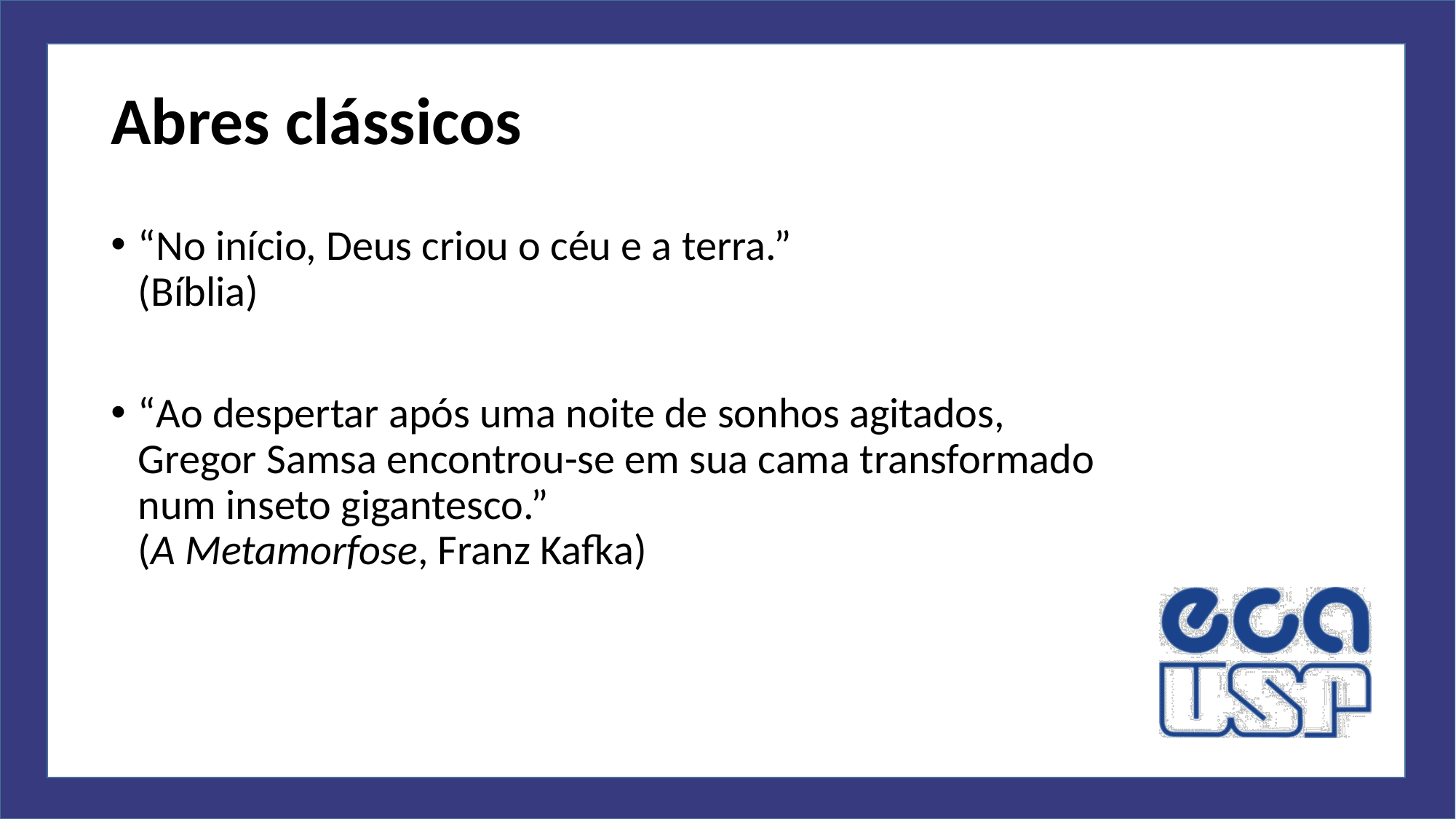

# Abres clássicos
“No início, Deus criou o céu e a terra.”
(Bíblia)

“Ao despertar após uma noite de sonhos agitados, Gregor Samsa encontrou-se em sua cama transformado num inseto gigantesco.”
(A Metamorfose, Franz Kafka)